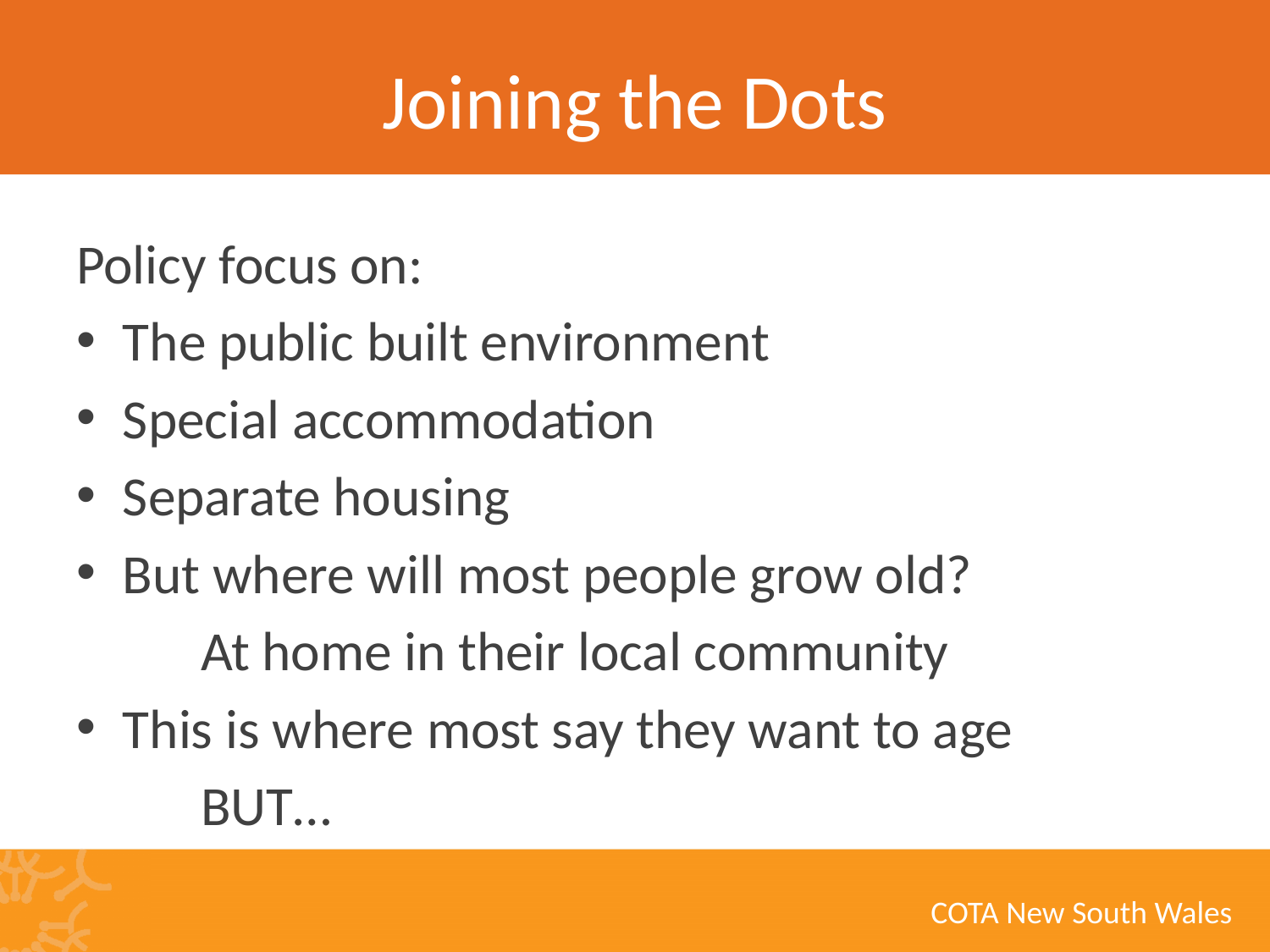

# Joining the Dots
Policy focus on:
The public built environment
Special accommodation
Separate housing
But where will most people grow old?
	At home in their local community
This is where most say they want to age
						BUT…